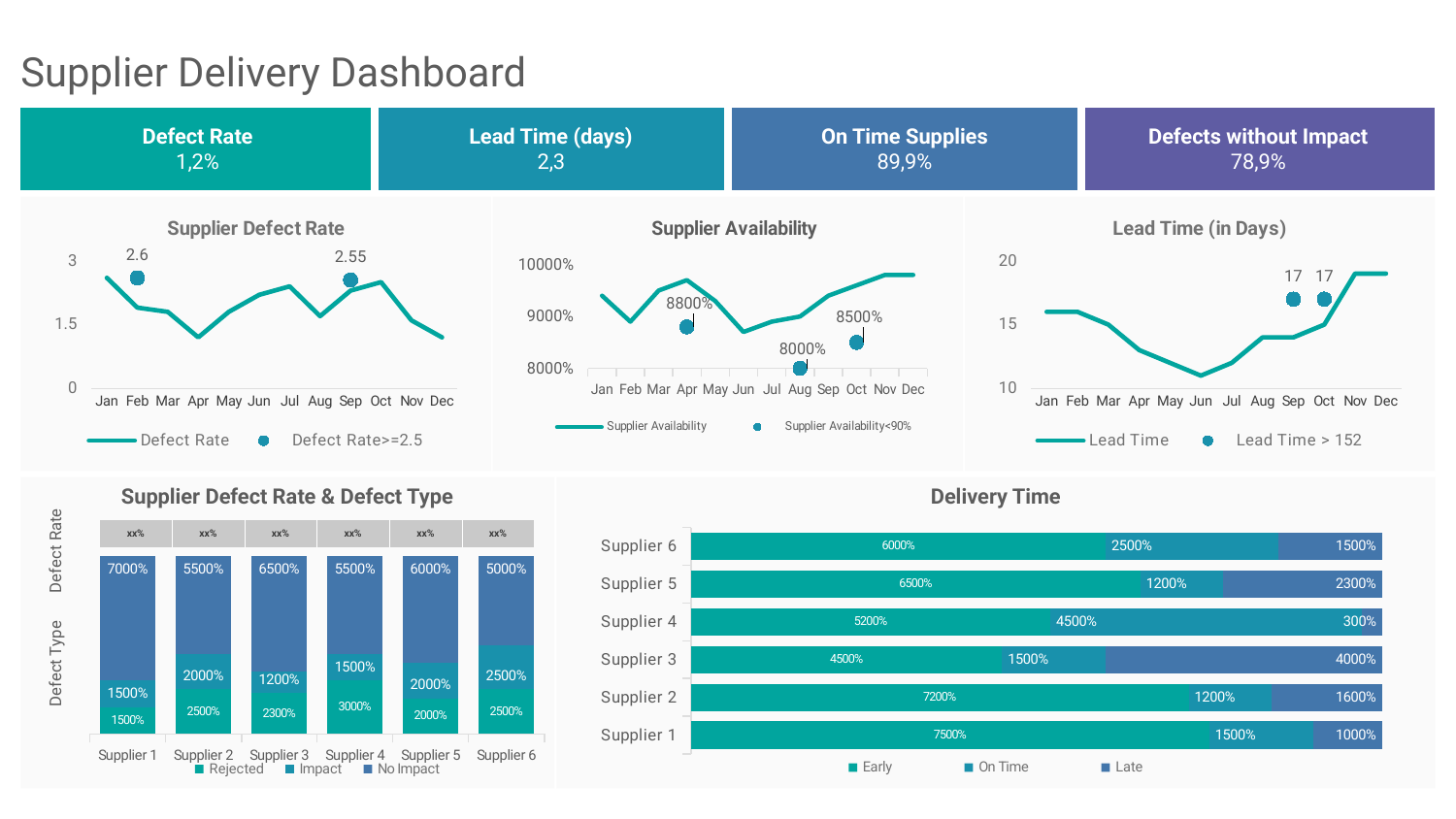

# Supplier Delivery Dashboard
| Defect Rate 1,2% | Lead Time (days) 2,3 | On Time Supplies 89,9% | Defects without Impact 78,9% |
| --- | --- | --- | --- |

### Chart: Supplier Defect Rate

| Category | Defect Rate | Defect Rate>=2.5 |
|---|---|---|
| Jan | 2.6 | None |
| Feb | 1.9 | 2.6 |
| Mar | 1.8 | None |
| Apr | 1.2 | None |
| May | 1.8 | None |
| Jun | 2.2 | None |
| Jul | 2.4 | None |
| Aug | 1.7 | None |
| Sep | 2.3 | 2.55 |
| Oct | 2.5 | None |
| Nov | 1.6 | None |
| Dec | 1.2 | None |

### Chart: Lead Time (in Days)

| Category | Lead Time  | Lead Time > 152 |
|---|---|---|
| Jan | 16.0 | None |
| Feb | 16.0 | None |
| Mar | 15.0 | None |
| Apr | 13.0 | None |
| May | 12.0 | None |
| Jun | 11.0 | None |
| Jul | 12.0 | None |
| Aug | 14.0 | None |
| Sep | 14.0 | 17.0 |
| Oct | 15.0 | 17.0 |
| Nov | 19.0 | None |
| Dec | 19.0 | None |

### Chart: Supplier Availability

| Category | Supplier Availability | Supplier Availability<90% |
|---|---|---|
| Jan | 94.0 | None |
| Feb | 89.0 | None |
| Mar | 95.0 | None |
| Apr | 97.0 | 88.0 |
| May | 93.0 | None |
| Jun | 87.0 | None |
| Jul | 89.0 | None |
| Aug | 90.0 | 80.0 |
| Sep | 94.0 | None |
| Oct | 96.0 | 85.0 |
| Nov | 98.0 | None |
| Dec | 98.0 | None |

Supplier Defect Rate & Defect Type
Delivery Time

### Chart

| Category | Early | On Time | Late |
|---|---|---|---|
| Supplier 1 | 75.0 | 15.0 | 10.0 |
| Supplier 2 | 72.0 | 12.0 | 16.0 |
| Supplier 3 | 45.0 | 15.0 | 40.0 |
| Supplier 4 | 52.0 | 45.0 | 3.0 |
| Supplier 5 | 65.0 | 12.0 | 23.0 |
| Supplier 6 | 60.0 | 25.0 | 15.0 |
| xx% | xx% | xx% | xx% | xx% | xx% |
| --- | --- | --- | --- | --- | --- |
Defect Rate

### Chart

| Category | Rejected | Impact | No Impact |
|---|---|---|---|
| Supplier 1 | 15.0 | 15.0 | 70.0 |
| Supplier 2 | 25.0 | 20.0 | 55.0 |
| Supplier 3 | 23.0 | 12.0 | 65.0 |
| Supplier 4 | 30.0 | 15.0 | 55.0 |
| Supplier 5 | 20.0 | 20.0 | 60.0 |
| Supplier 6 | 25.0 | 25.0 | 50.0 |
Defect Type